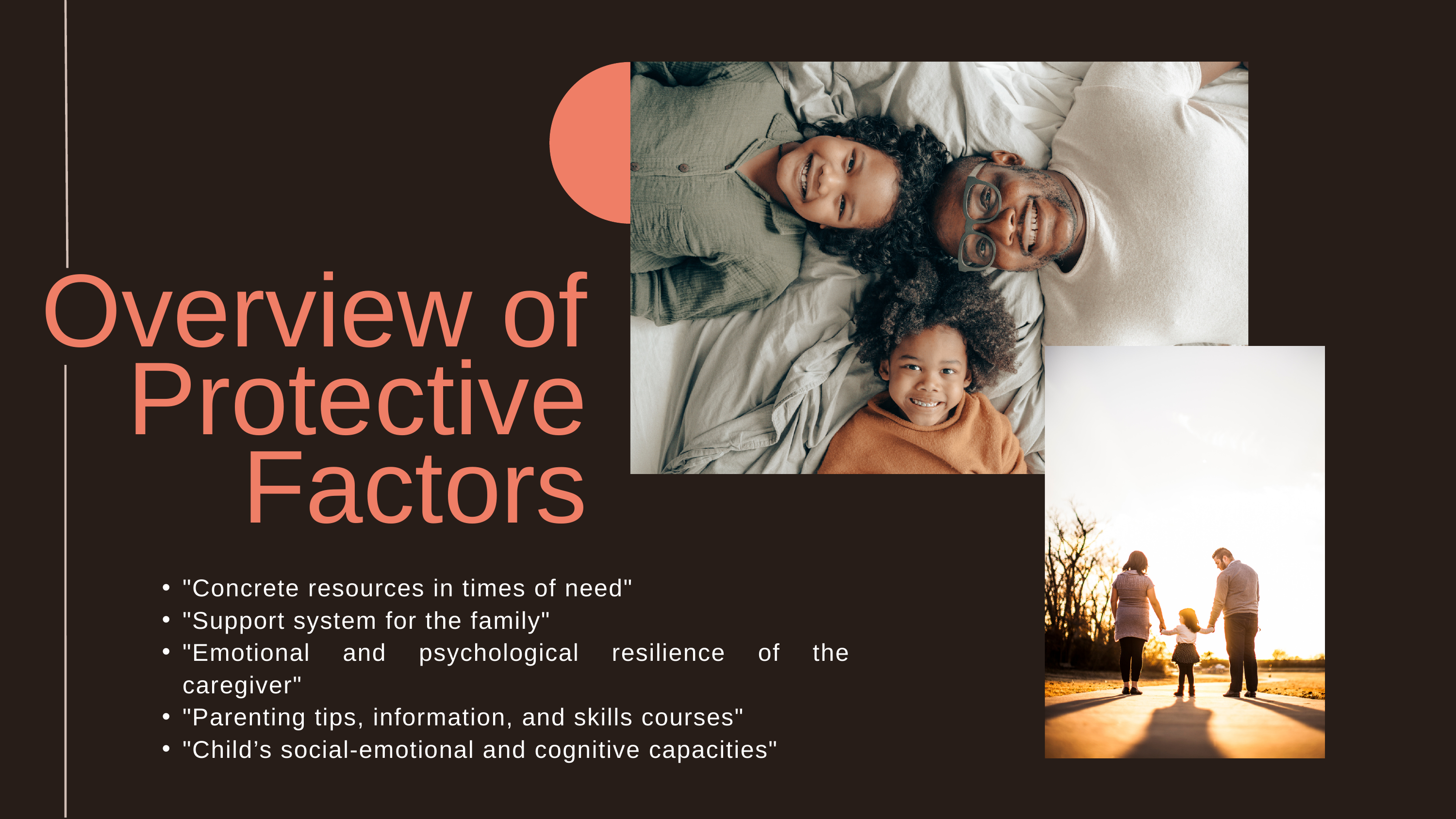

Overview of Protective Factors

"Concrete resources in times of need"
"Support system for the family"
"Emotional and psychological resilience of the caregiver"
"Parenting tips, information, and skills courses"
"Child’s social-emotional and cognitive capacities"